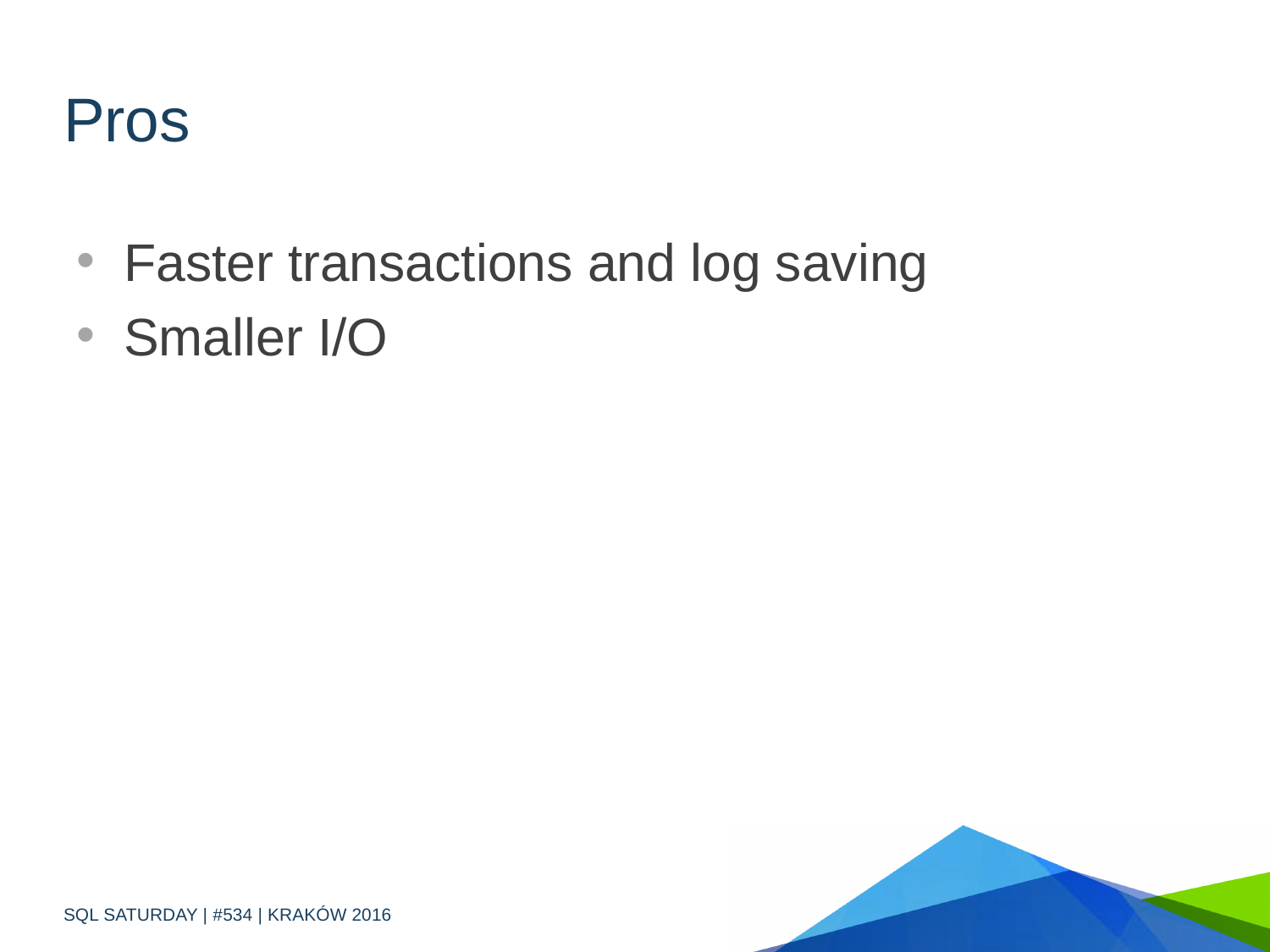

# Pros
Faster transactions and log saving
Smaller I/O
SQL SATURDAY | #534 | KRAKÓW 2016